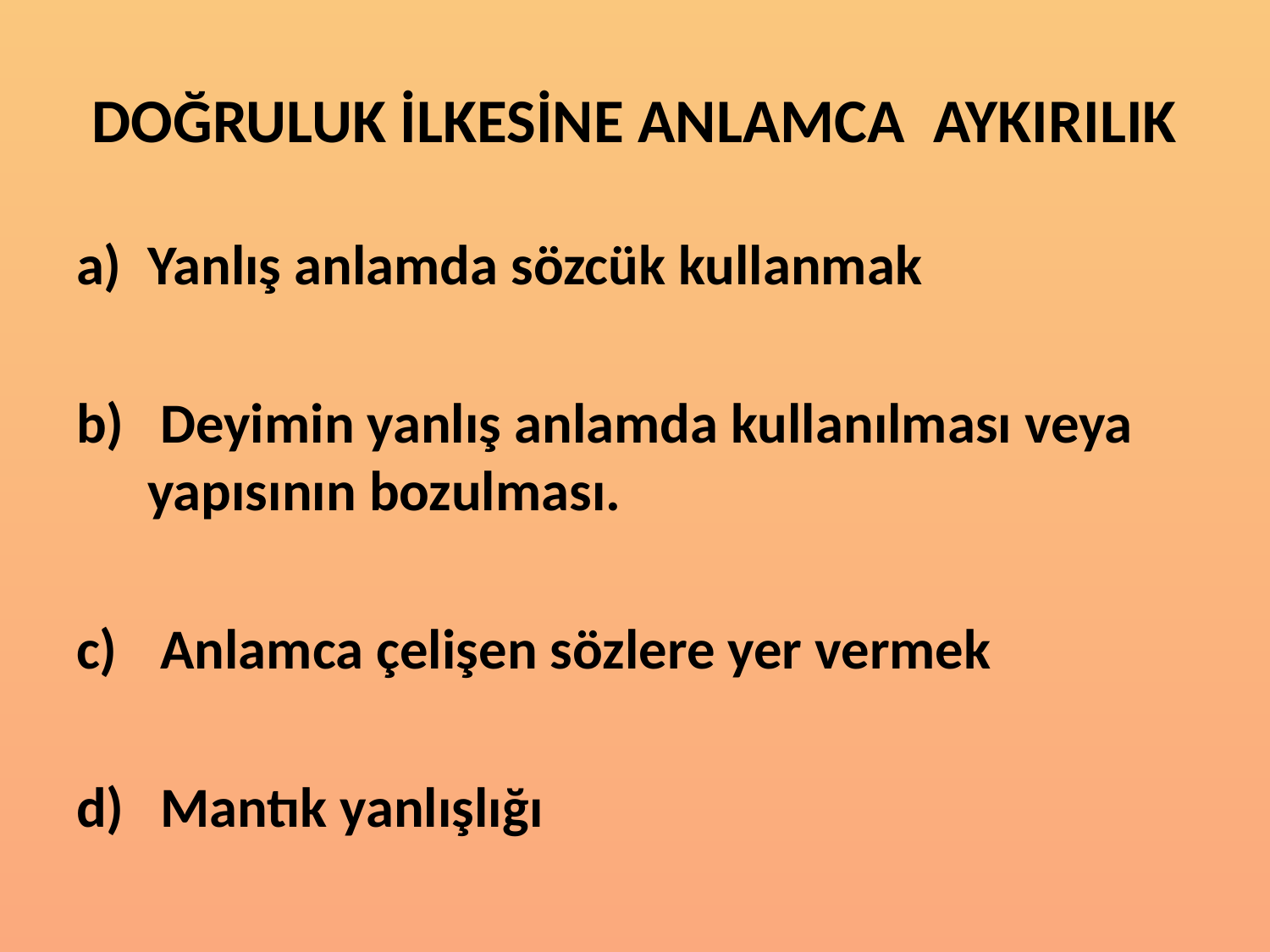

# DOĞRULUK İLKESİNE ANLAMCA  AYKIRILIK
Yanlış anlamda sözcük kullanmak

 Deyimin yanlış anlamda kullanılması veya yapısının bozulması.

 Anlamca çelişen sözlere yer vermek

 Mantık yanlışlığı